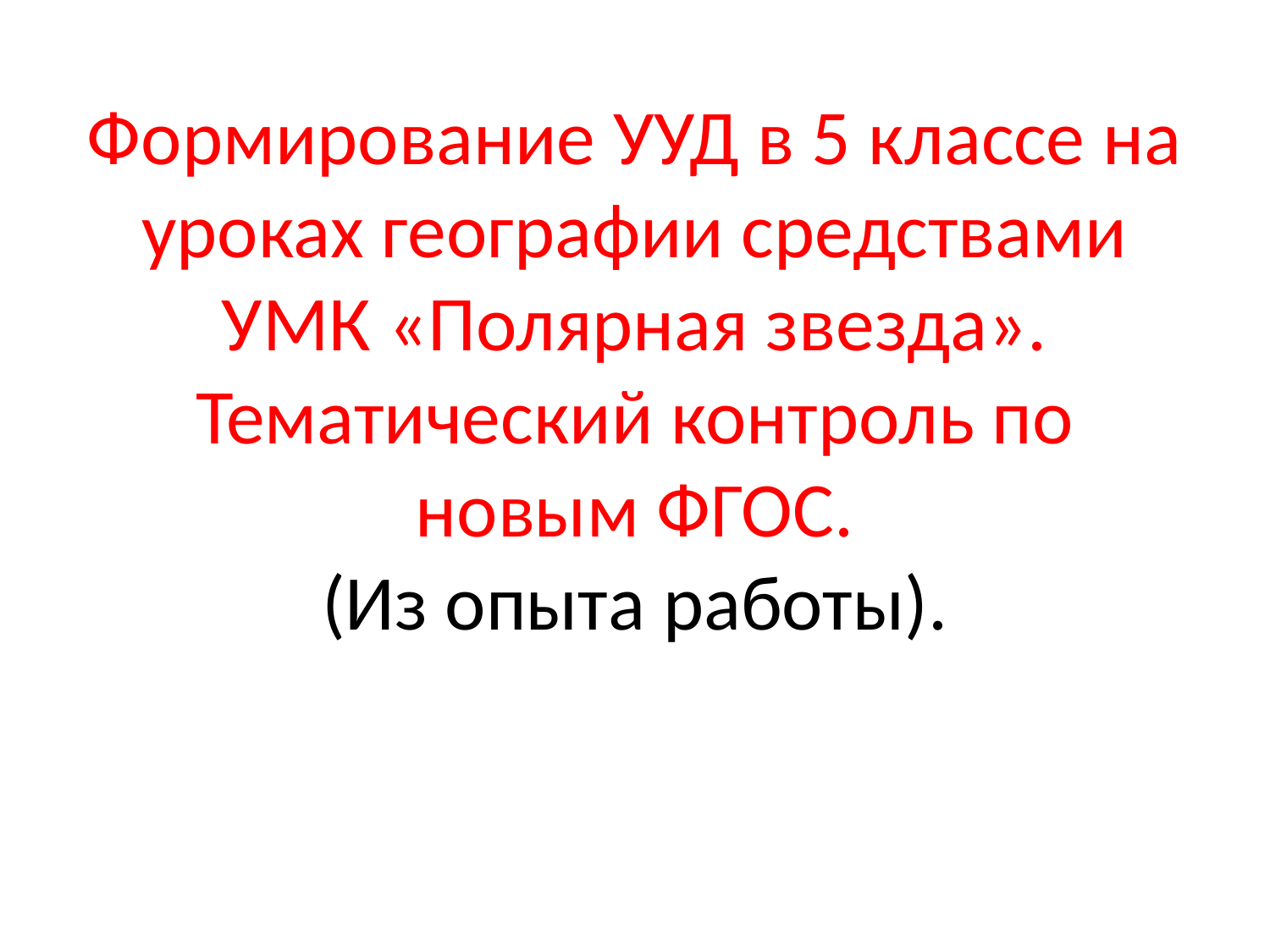

# Формирование УУД в 5 классе на уроках географии средствами УМК «Полярная звезда». Тематический контроль по новым ФГОС. (Из опыта работы).